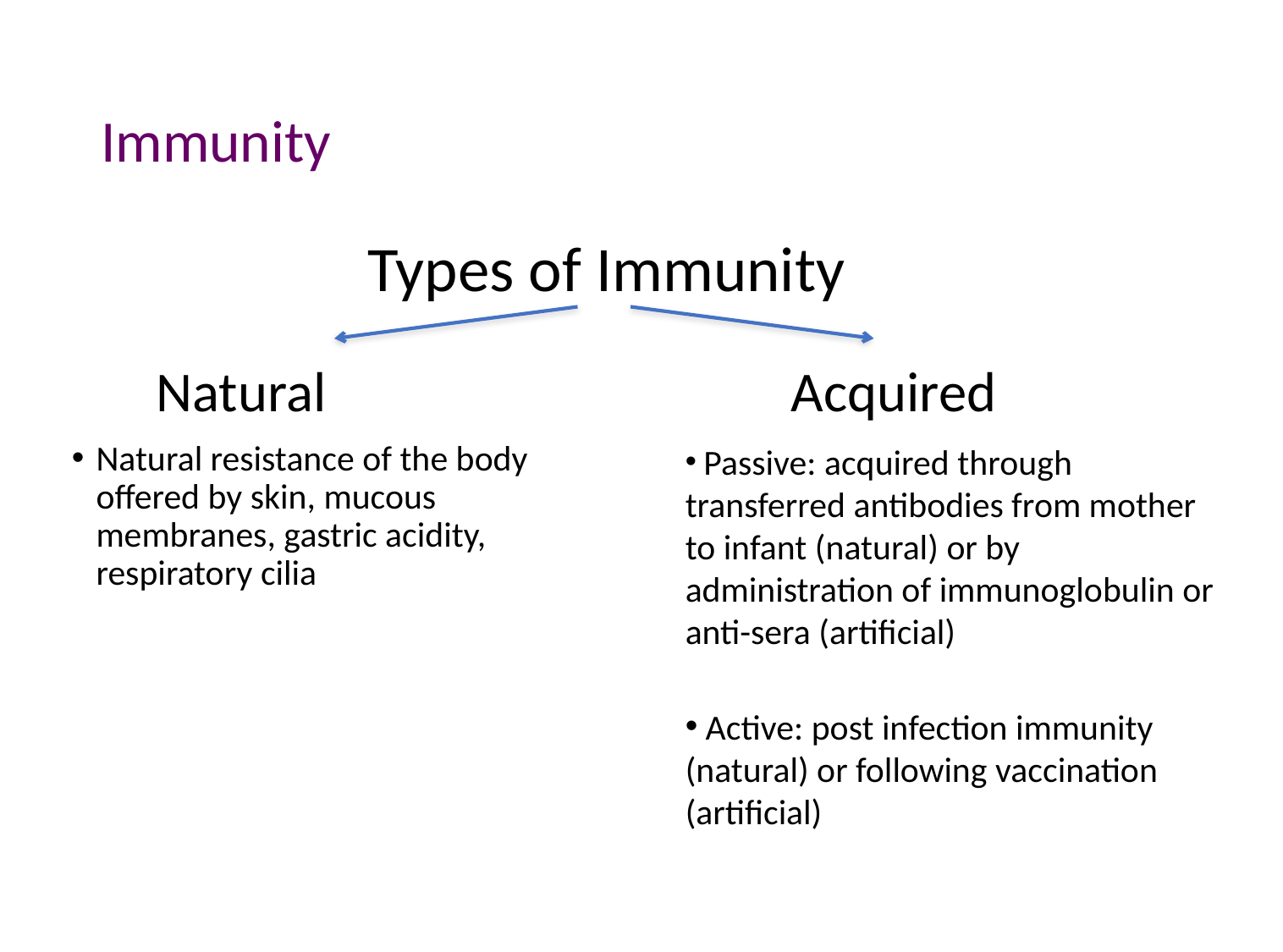

# Immunity
Types of Immunity
Natural
Acquired
Natural resistance of the body offered by skin, mucous membranes, gastric acidity, respiratory cilia

 Passive: acquired through transferred antibodies from mother to infant (natural) or by administration of immunoglobulin or anti-sera (artificial)

 Active: post infection immunity (natural) or following vaccination (artificial)